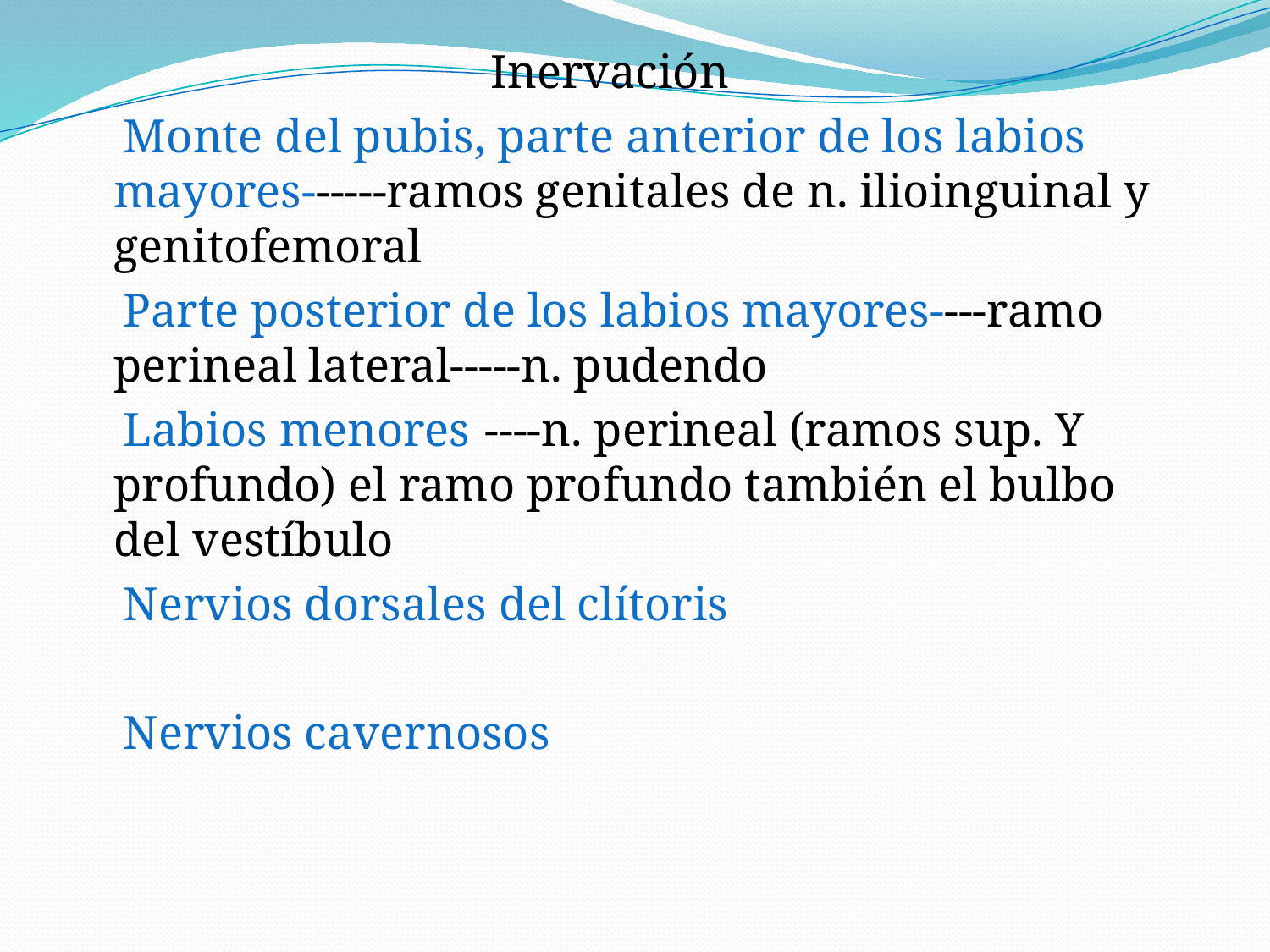

Inervación
    Monte del pubis, parte anterior de los labios mayores------ramos genitales de n. ilioinguinal y genitofemoral
    Parte posterior de los labios mayores----ramo perineal lateral-----n. pudendo
    Labios menores-----n. perineal (ramos sup. Y profundo) el ramo profundo también el bulbo del vestíbulo
    Nervios dorsales del clítoris

    Nervios cavernosos